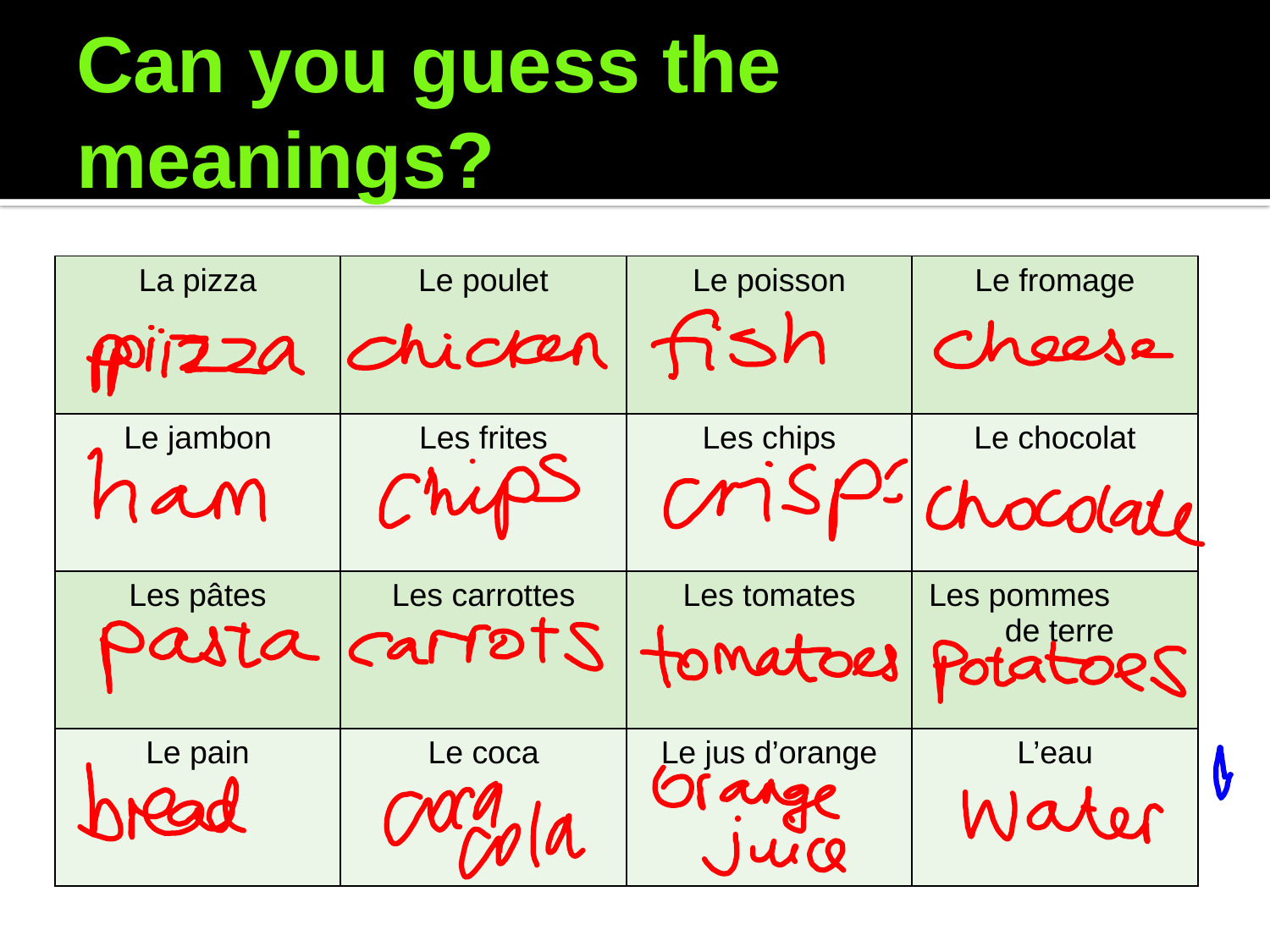

# Can you guess the meanings?
| La pizza | Le poulet | Le poisson | Le fromage |
| --- | --- | --- | --- |
| Le jambon | Les frites | Les chips | Le chocolat |
| Les pâtes | Les carrottes | Les tomates | Les pommes de terre |
| Le pain | Le coca | Le jus d’orange | L’eau |